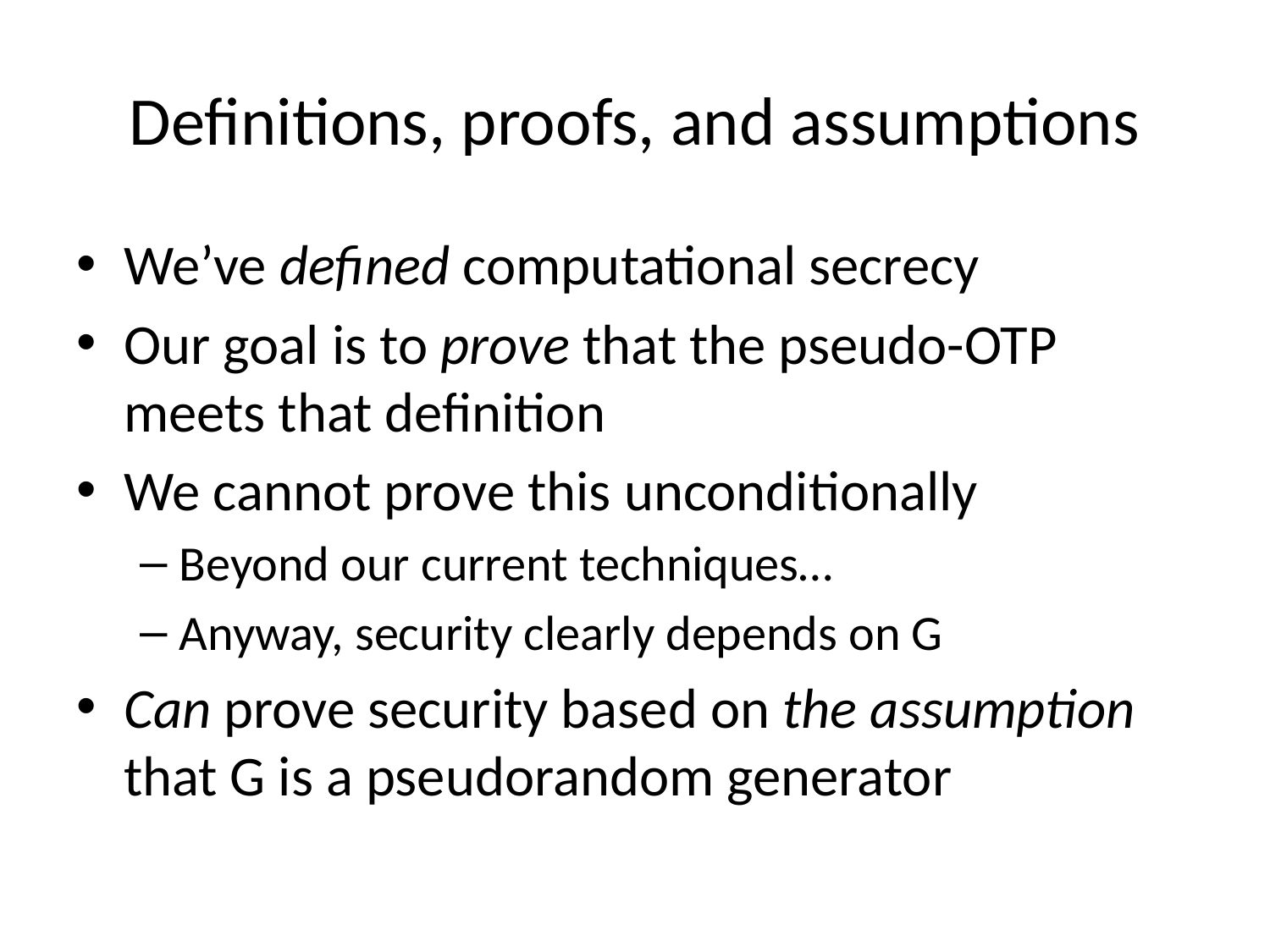

# Definitions, proofs, and assumptions
We’ve defined computational secrecy
Our goal is to prove that the pseudo-OTP meets that definition
We cannot prove this unconditionally
Beyond our current techniques…
Anyway, security clearly depends on G
Can prove security based on the assumption that G is a pseudorandom generator